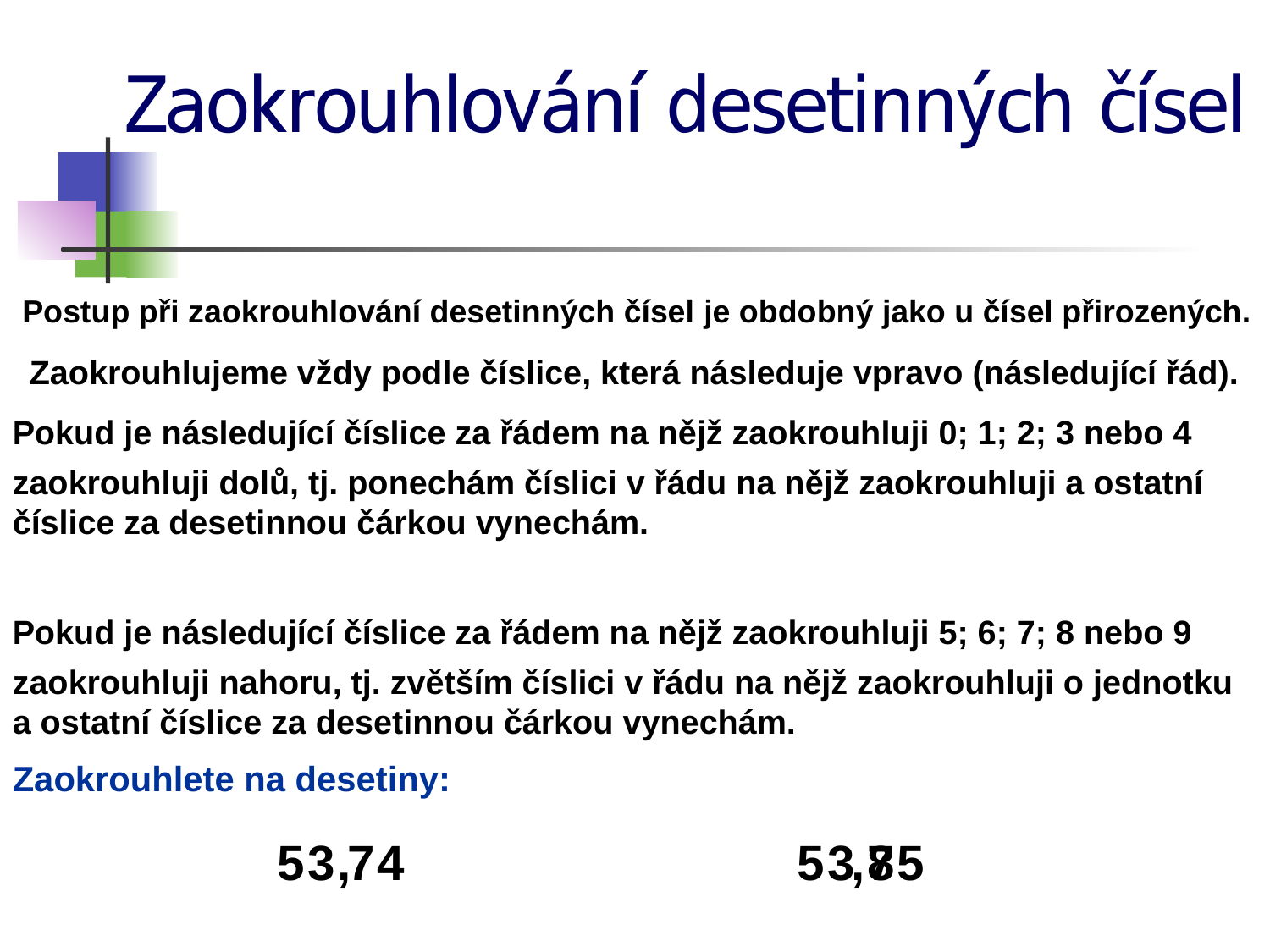

# Zaokrouhlování desetinných čísel
Postup při zaokrouhlování desetinných čísel
je obdobný jako u čísel přirozených.
Zaokrouhlujeme vždy podle číslice, která následuje vpravo (následující řád).
Pokud je následující číslice za řádem na nějž zaokrouhluji 0; 1; 2; 3 nebo 4
zaokrouhluji dolů, tj. ponechám číslici v řádu na nějž zaokrouhluji a ostatní číslice za desetinnou čárkou vynechám.
Pokud je následující číslice za řádem na nějž zaokrouhluji 5; 6; 7; 8 nebo 9
zaokrouhluji nahoru, tj. zvětším číslici v řádu na nějž zaokrouhluji o jednotku a ostatní číslice za desetinnou čárkou vynechám.
Zaokrouhlete na desetiny:
5
3
,
7
4
5
3
,
8
7
5